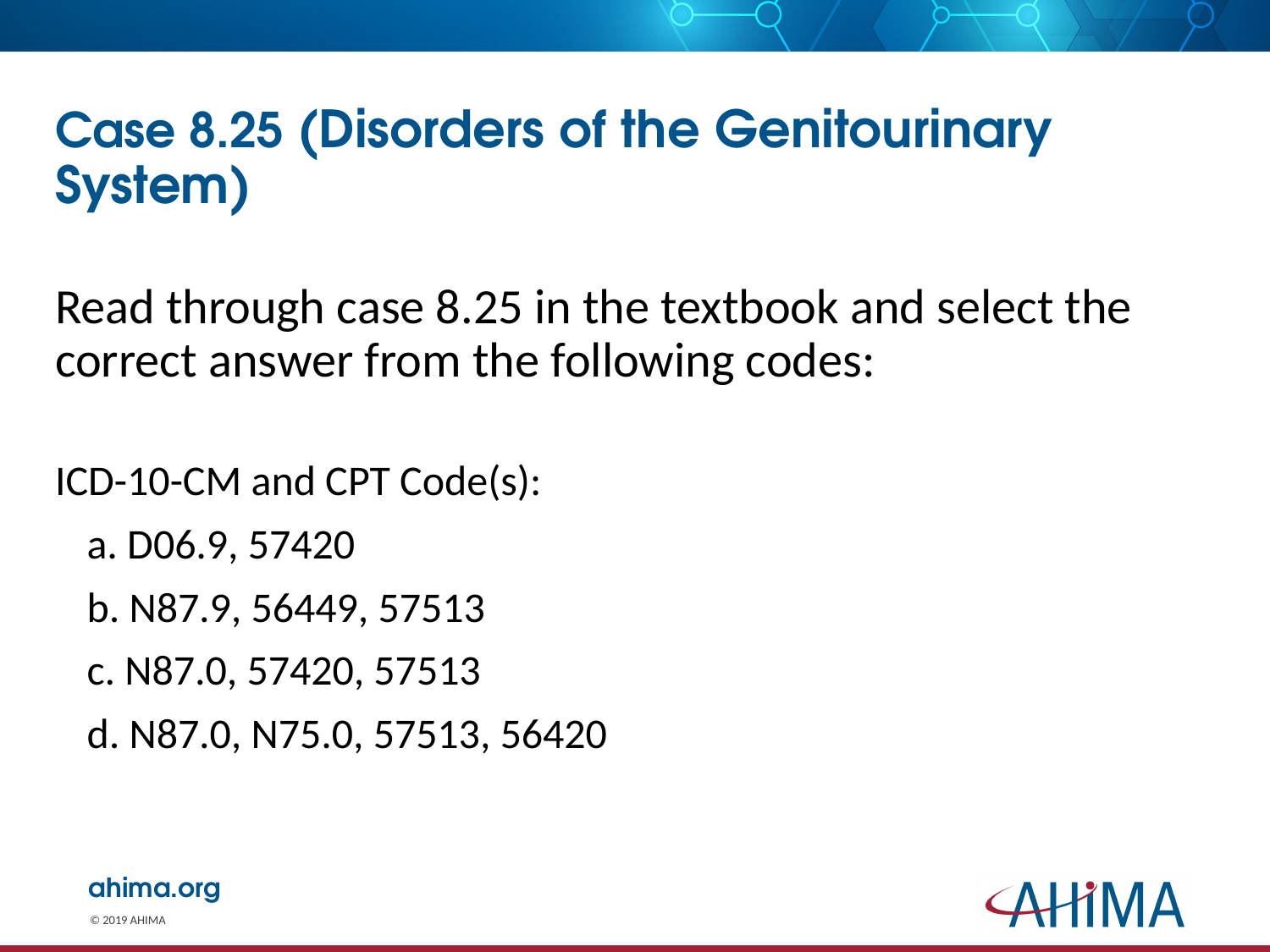

# Case 8.25 (Disorders of the Genitourinary System)
Read through case 8.25 in the textbook and select the correct answer from the following codes:

ICD-10-CM and CPT Code(s):
	a. D06.9, 57420
	b. N87.9, 56449, 57513
	c. N87.0, 57420, 57513
	d. N87.0, N75.0, 57513, 56420